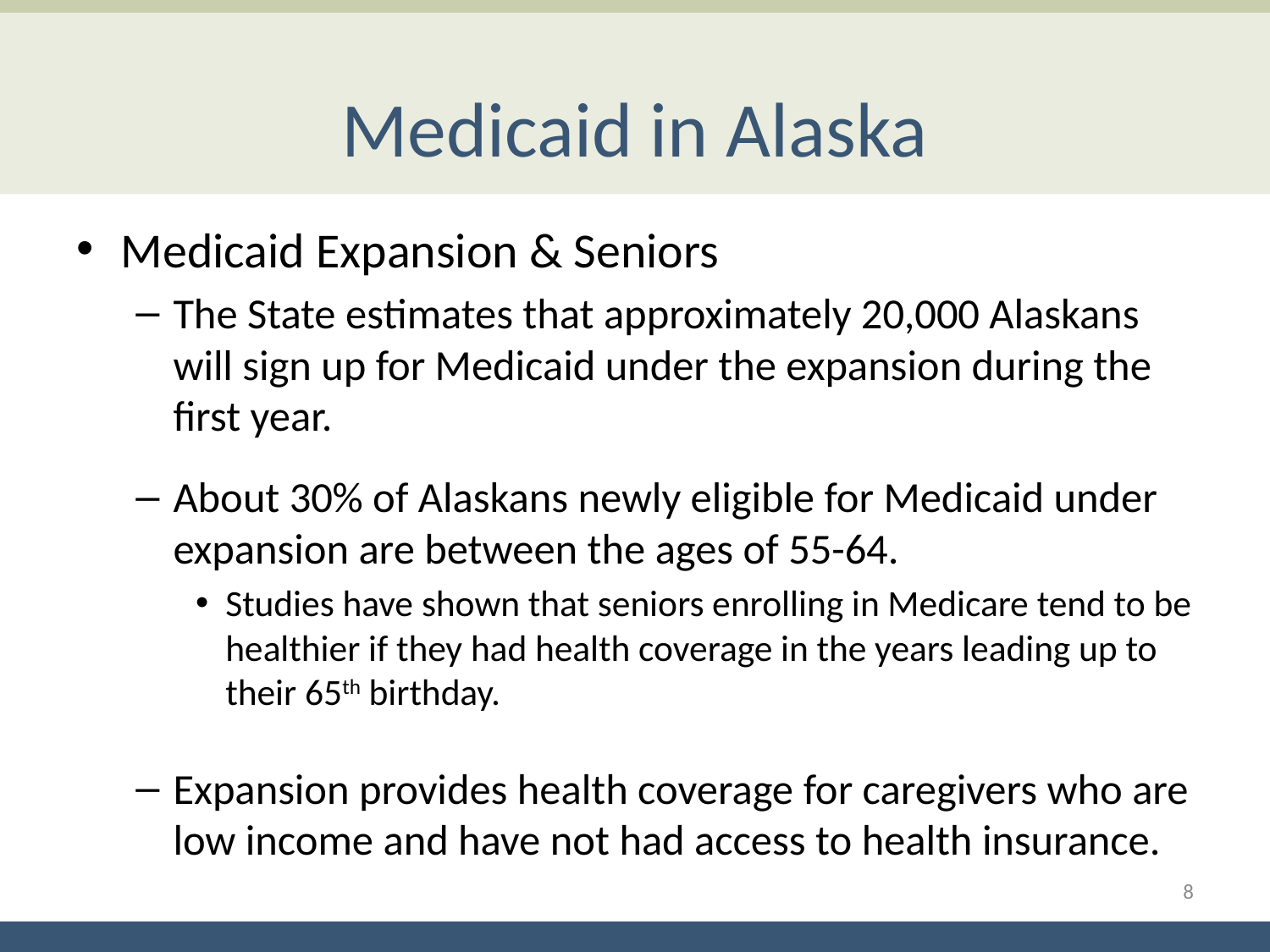

# Medicaid in Alaska
Medicaid Expansion & Seniors
The State estimates that approximately 20,000 Alaskans will sign up for Medicaid under the expansion during the first year.

About 30% of Alaskans newly eligible for Medicaid under expansion are between the ages of 55-64.
Studies have shown that seniors enrolling in Medicare tend to be healthier if they had health coverage in the years leading up to their 65th birthday.

Expansion provides health coverage for caregivers who are low income and have not had access to health insurance.
8